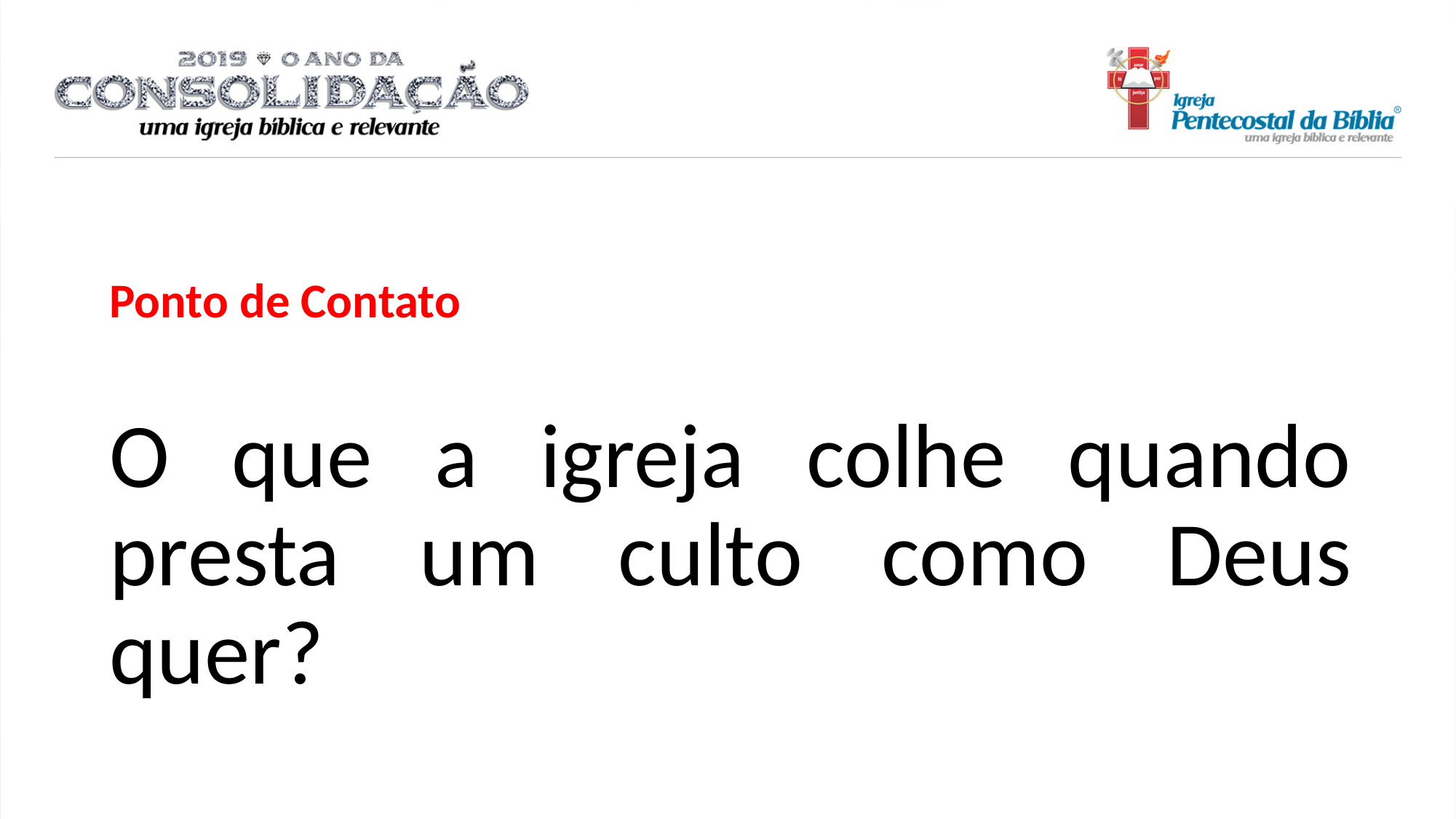

Ponto de Contato

O que a igreja colhe quando presta um culto como Deus quer?